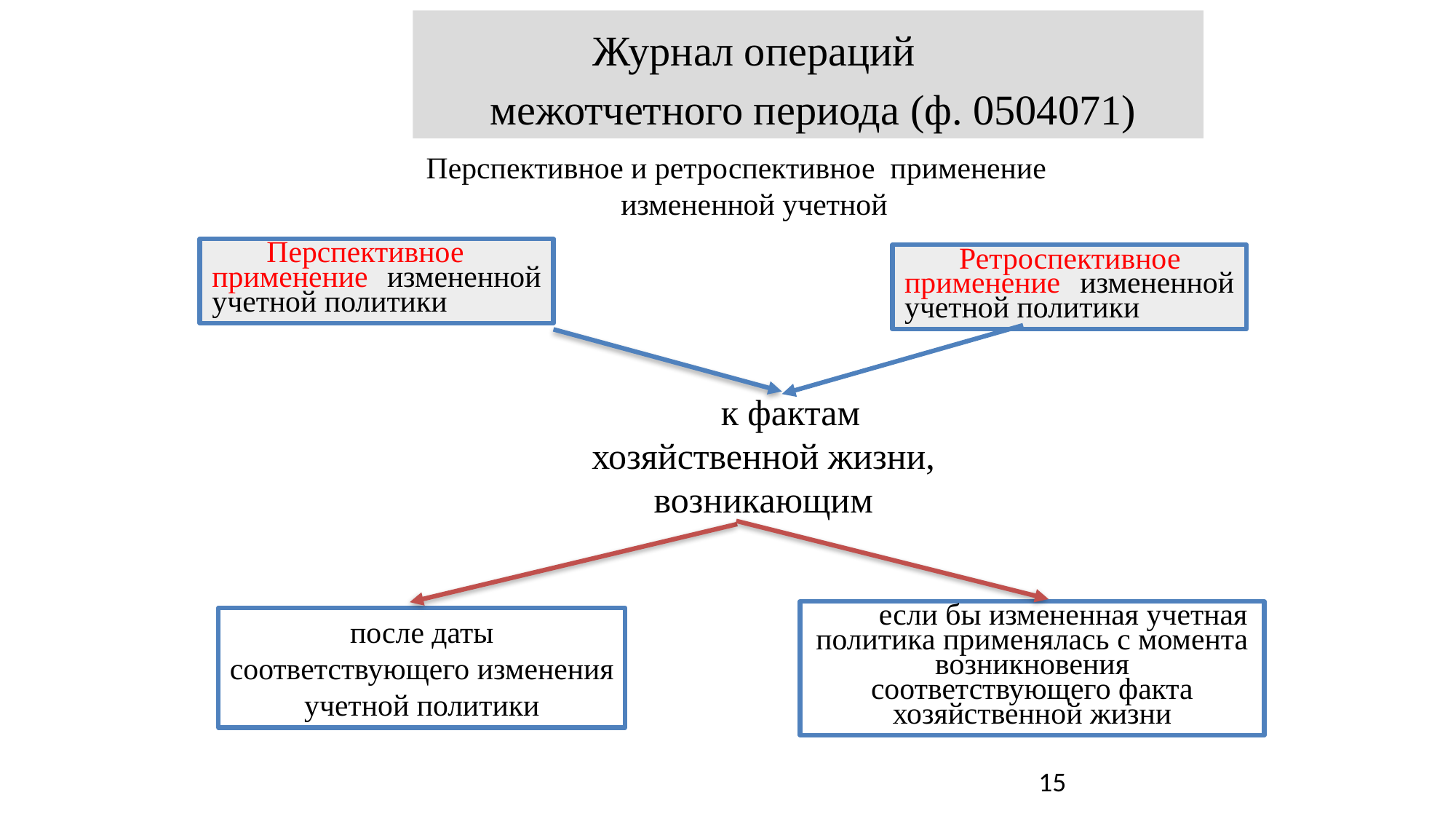

Журнал операций
 межотчетного периода (ф. 0504071)
Перспективное и ретроспективное  применение измененной учетной
Перспективное применение измененной учетной политики
Ретроспективное применение измененной учетной политики
к фактам хозяйственной жизни, возникающим
 если бы измененная учетная политика применялась с момента возникновения соответствующего факта хозяйственной жизни
после даты соответствующего изменения учетной политики
15